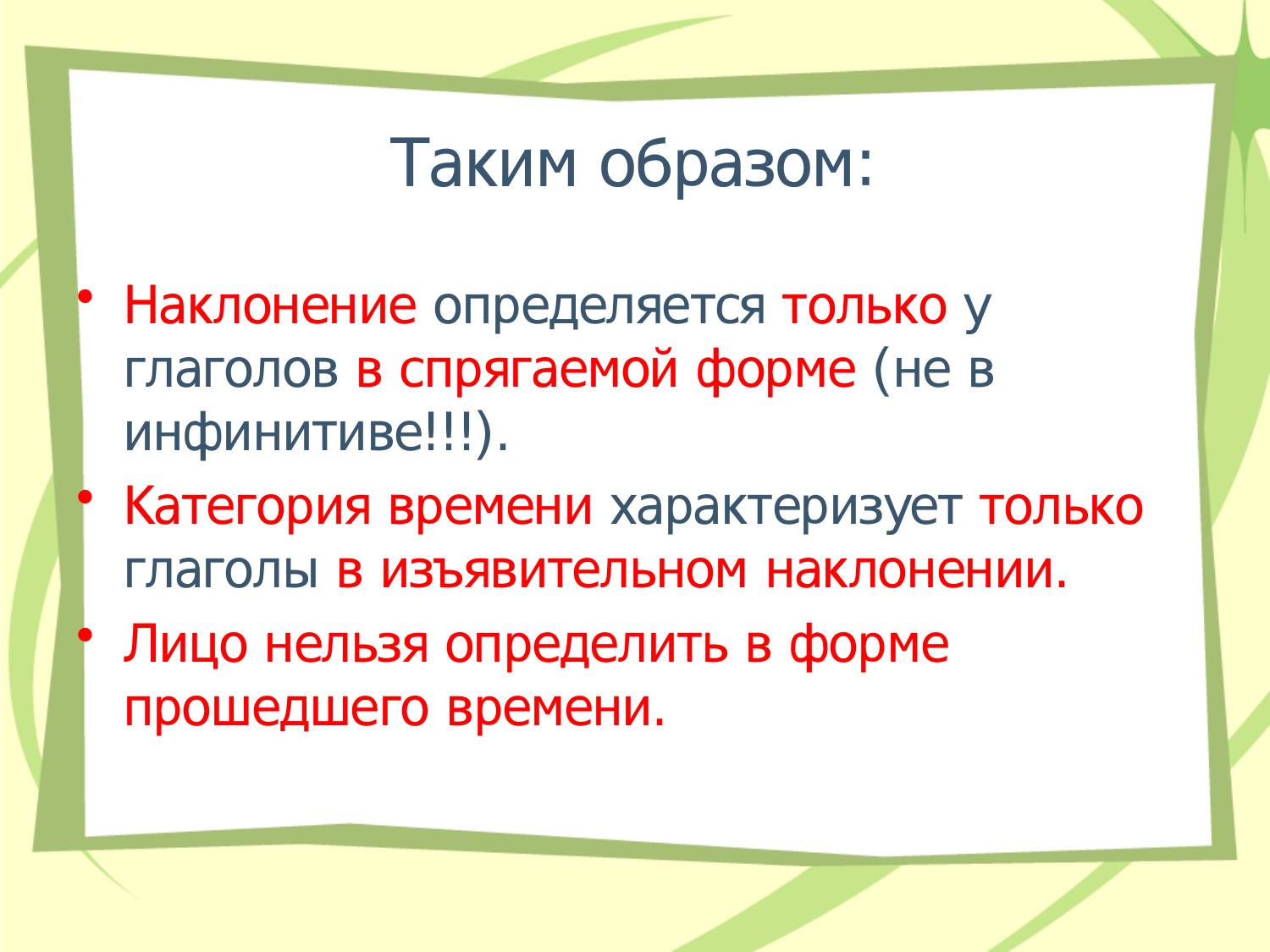

# Таким образом:
Наклонение определяется только у глаголов в спрягаемой форме (не в инфинитиве!!!).
Категория времени характеризует только глаголы в изъявительном наклонении.
Лицо нельзя определить в форме прошедшего времени.